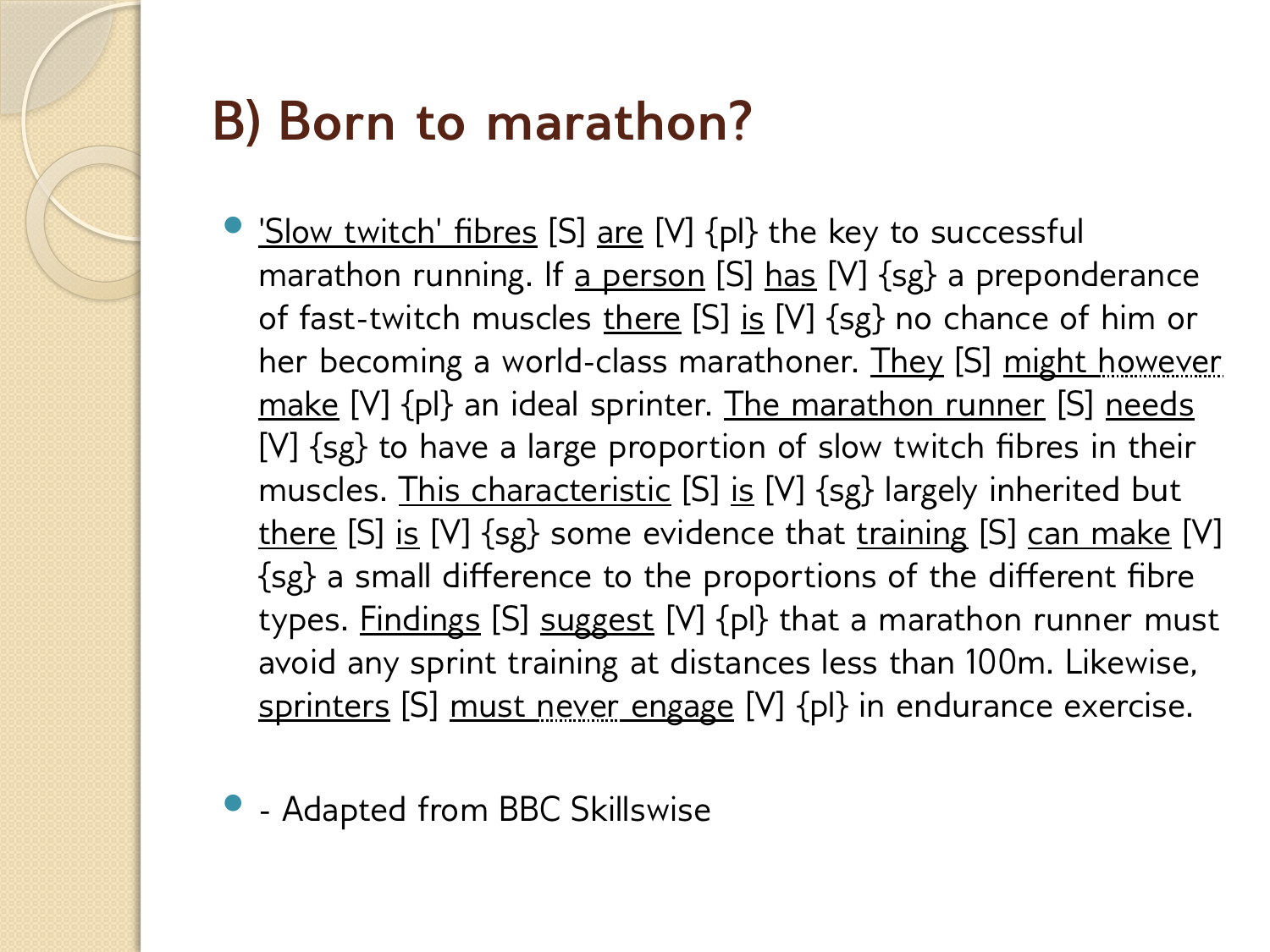

# B) Born to marathon?
'Slow twitch' fibres [S] are [V] {pl} the key to successful marathon running. If a person [S] has [V] {sg} a preponderance of fast-twitch muscles there [S] is [V] {sg} no chance of him or her becoming a world-class marathoner. They [S] might however make [V] {pl} an ideal sprinter. The marathon runner [S] needs [V] {sg} to have a large proportion of slow twitch fibres in their muscles. This characteristic [S] is [V] {sg} largely inherited but there [S] is [V] {sg} some evidence that training [S] can make [V] {sg} a small difference to the proportions of the different fibre types. Findings [S] suggest [V] {pl} that a marathon runner must avoid any sprint training at distances less than 100m. Likewise, sprinters [S] must never engage [V] {pl} in endurance exercise.

- Adapted from BBC Skillswise